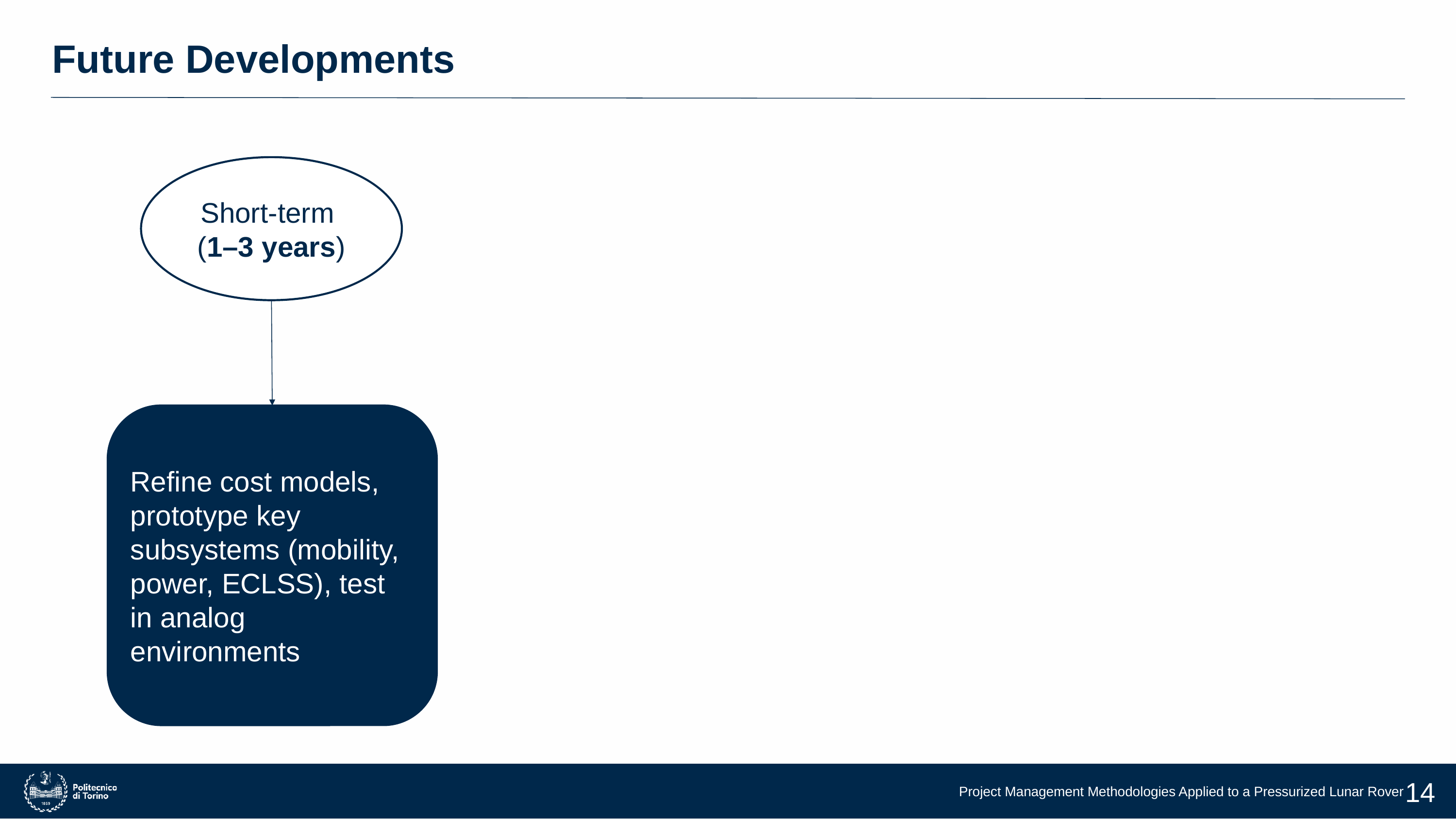

Future Developments

Short-term
(1–3 years)
Refine cost models, prototype key subsystems (mobility, power, ECLSS), test in analog environments

14

Project Management Methodologies Applied to a Pressurized Lunar Rover